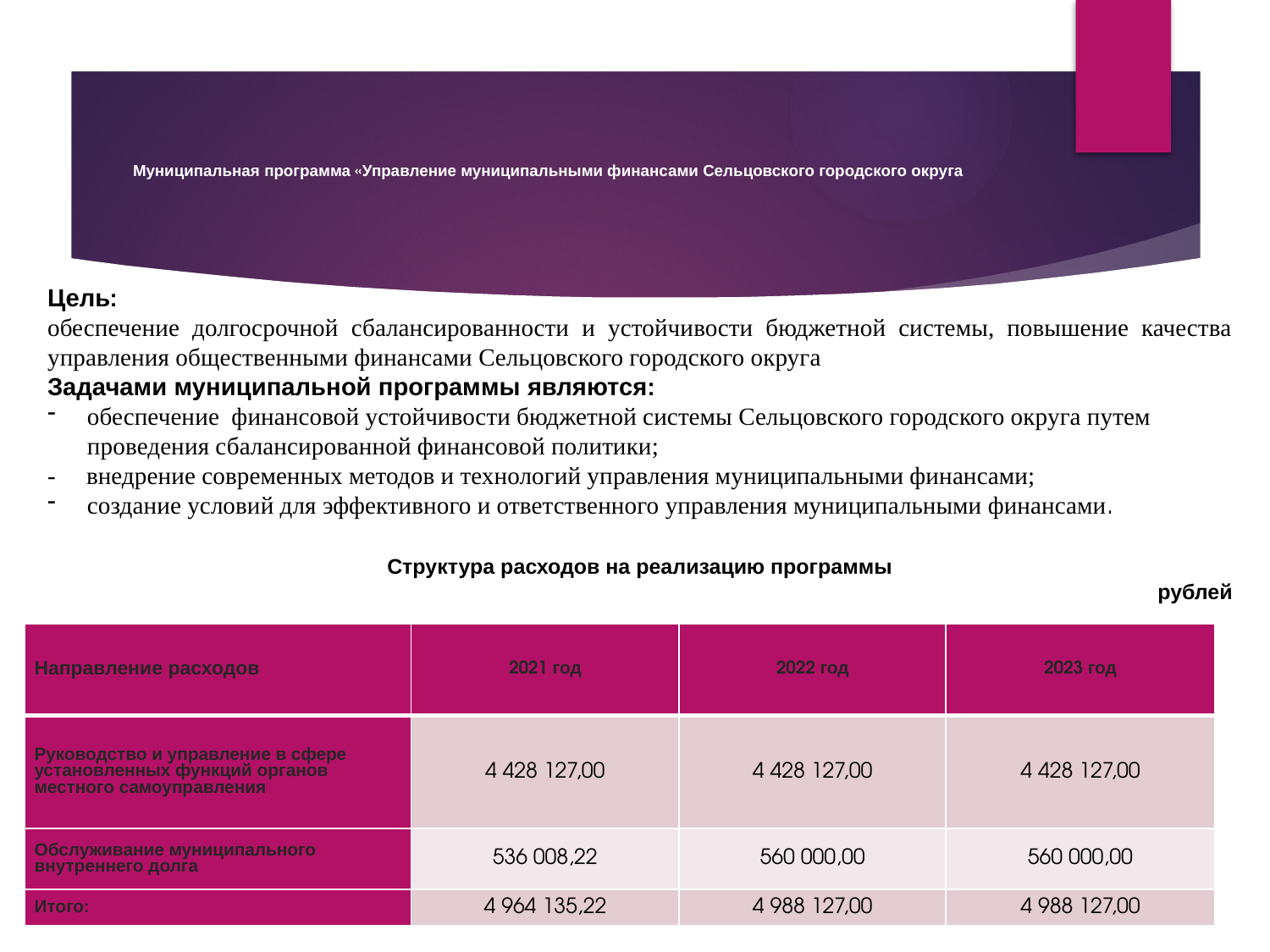

# Муниципальная программа «Управление муниципальными финансами Сельцовского городского округа
Цель:
обеспечение долгосрочной сбалансированности и устойчивости бюджетной системы, повышение качества управления общественными финансами Сельцовского городского округа
Задачами муниципальной программы являются:
обеспечение  финансовой устойчивости бюджетной системы Сельцовского городского округа путем проведения сбалансированной финансовой политики;
-     внедрение современных методов и технологий управления муниципальными финансами;
создание условий для эффективного и ответственного управления муниципальными финансами.

Структура расходов на реализацию программы
рублей
| Направление расходов | 2021 год | 2022 год | 2023 год |
| --- | --- | --- | --- |
| Руководство и управление в сфере установленных функций органов местного самоуправления | 4 428 127,00 | 4 428 127,00 | 4 428 127,00 |
| Обслуживание муниципального внутреннего долга | 536 008,22 | 560 000,00 | 560 000,00 |
| Итого: | 4 964 135,22 | 4 988 127,00 | 4 988 127,00 |